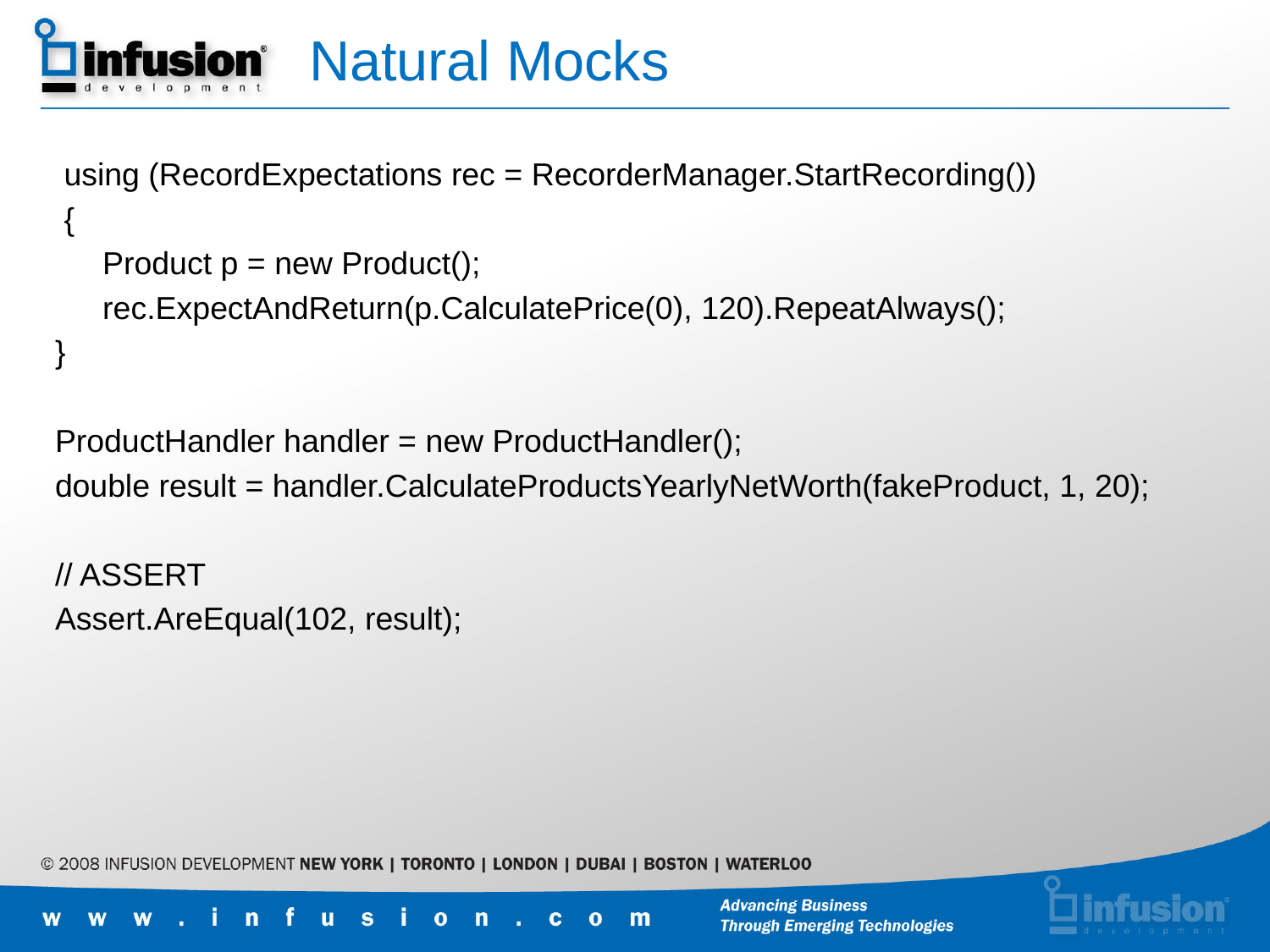

# Natural Mocks
 using (RecordExpectations rec = RecorderManager.StartRecording())
 {
	Product p = new Product();
	rec.ExpectAndReturn(p.CalculatePrice(0), 120).RepeatAlways();
}

ProductHandler handler = new ProductHandler();
double result = handler.CalculateProductsYearlyNetWorth(fakeProduct, 1, 20);

// ASSERT
Assert.AreEqual(102, result);